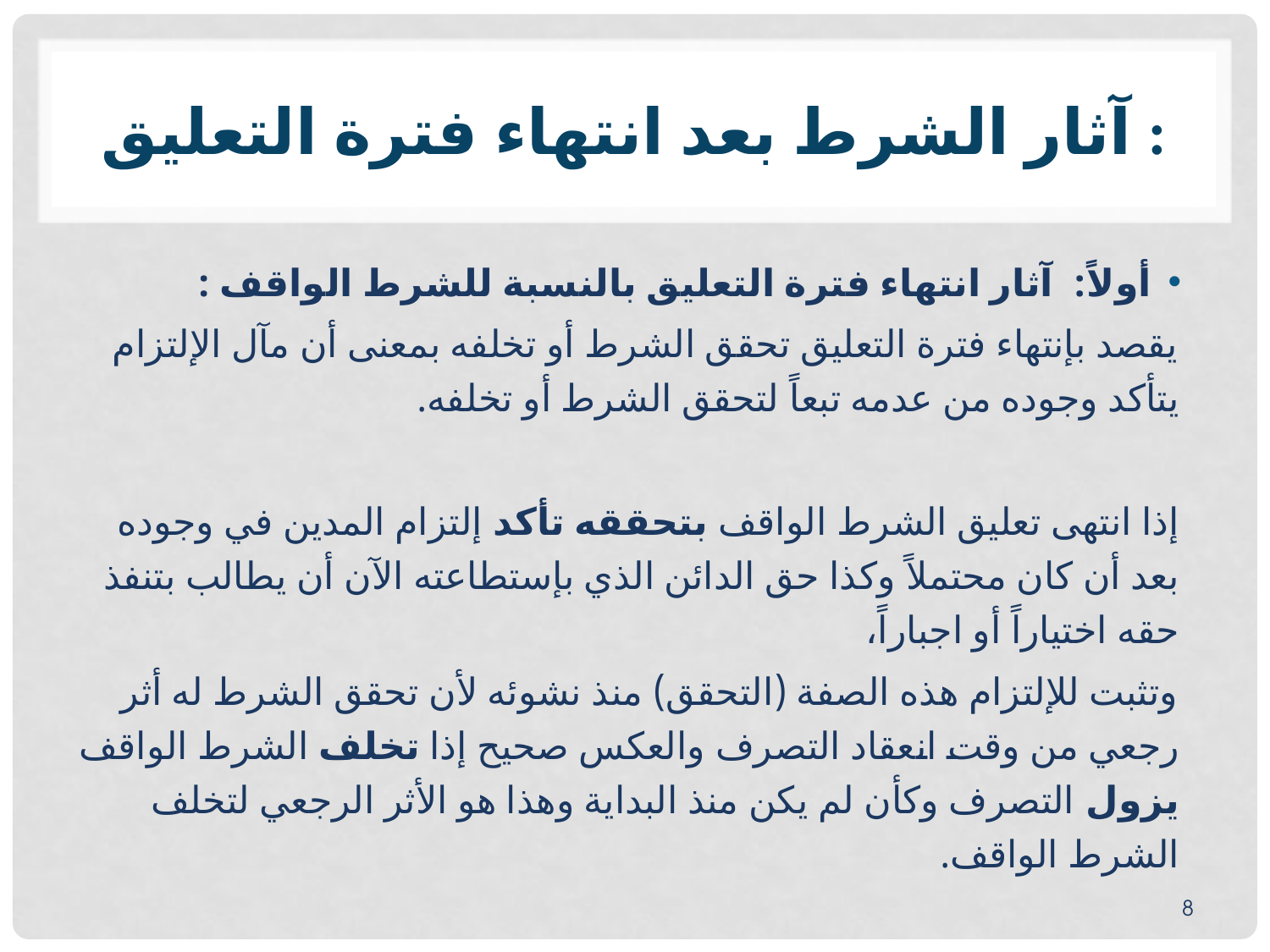

# آثار الشرط بعد انتهاء فترة التعليق :
أولاً:  آثار انتهاء فترة التعليق بالنسبة للشرط الواقف :
يقصد بإنتهاء فترة التعليق تحقق الشرط أو تخلفه بمعنى أن مآل الإلتزام يتأكد وجوده من عدمه تبعاً لتحقق الشرط أو تخلفه.

إذا انتهى تعليق الشرط الواقف بتحققه تأكد إلتزام المدين في وجوده بعد أن كان محتملاً وكذا حق الدائن الذي بإستطاعته الآن أن يطالب بتنفذ حقه اختياراً أو اجباراً،
وتثبت للإلتزام هذه الصفة (التحقق) منذ نشوئه لأن تحقق الشرط له أثر رجعي من وقت انعقاد التصرف والعكس صحيح إذا تخلف الشرط الواقف يزول التصرف وكأن لم يكن منذ البداية وهذا هو الأثر الرجعي لتخلف الشرط الواقف.

8